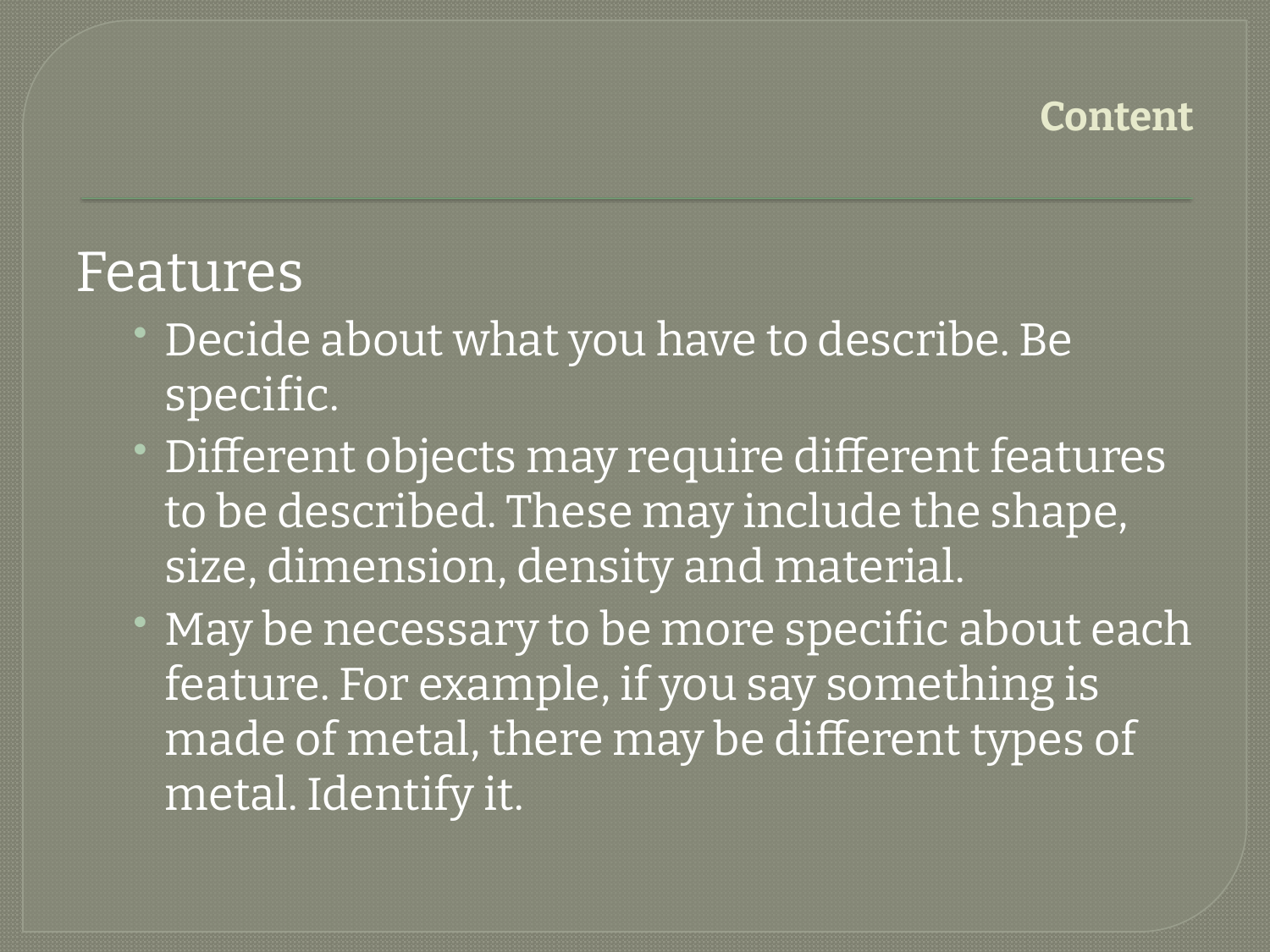

# Content
Features
Decide about what you have to describe. Be specific.
Different objects may require different features to be described. These may include the shape, size, dimension, density and material.
May be necessary to be more specific about each feature. For example, if you say something is made of metal, there may be different types of metal. Identify it.